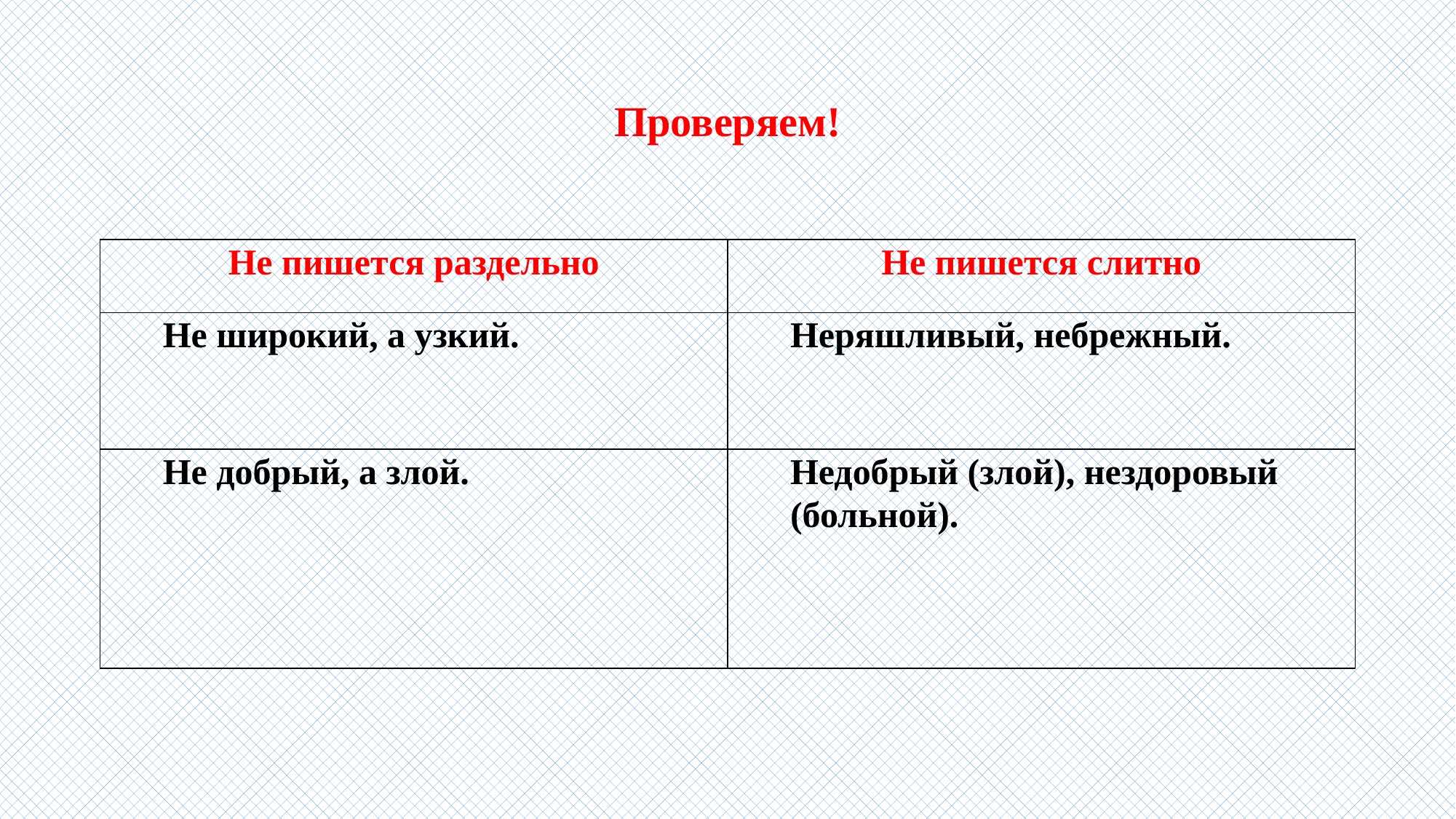

# Проверяем!
| Не пишется раздельно | Не пишется слитно |
| --- | --- |
| Не широкий, а узкий. | Неряшливый, небрежный. |
| Не добрый, а злой. | Недобрый (злой), нездоровый (больной). |